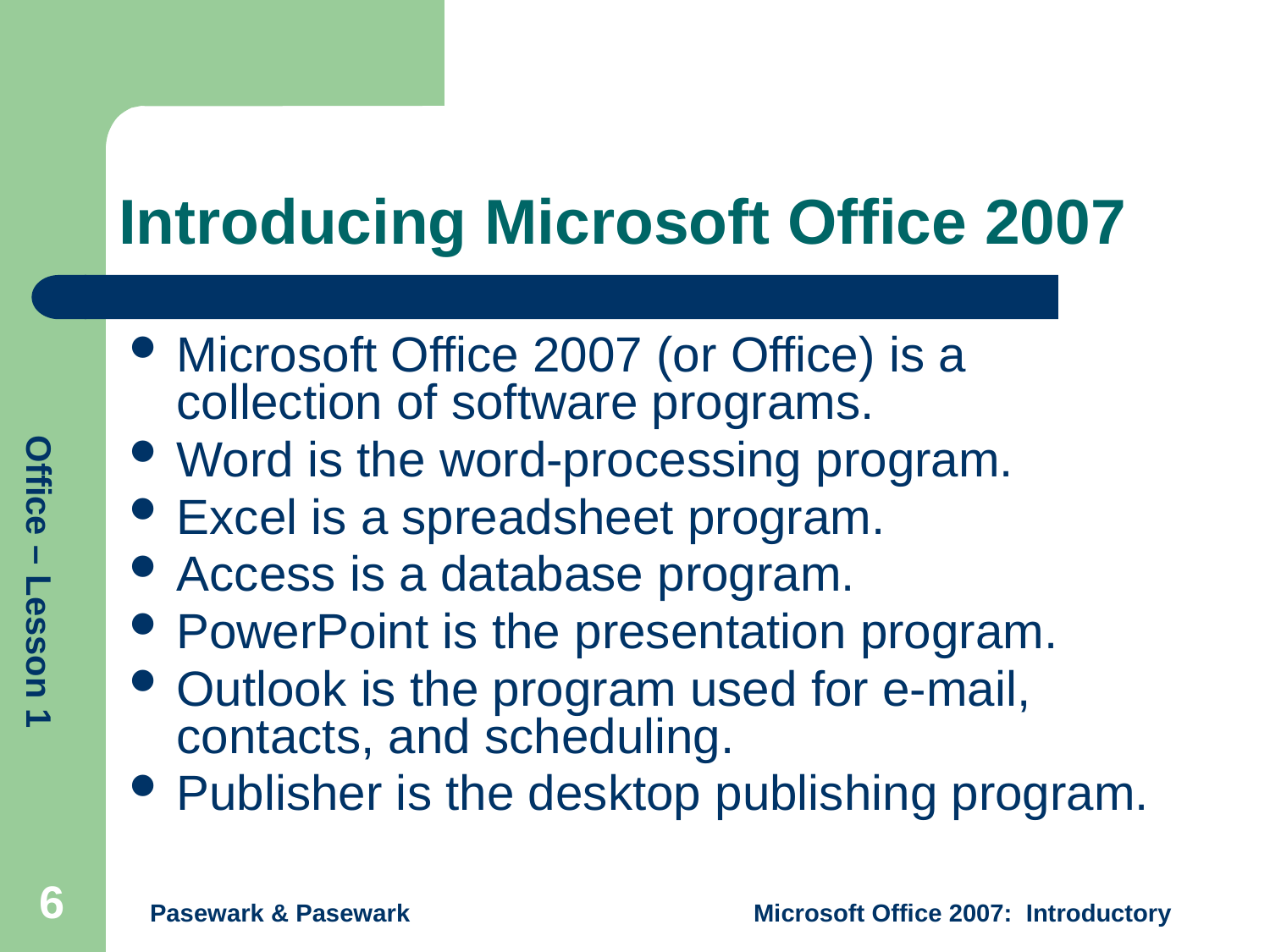

# Introducing Microsoft Office 2007
Microsoft Office 2007 (or Office) is a collection of software programs.
Word is the word-processing program.
Excel is a spreadsheet program.
Access is a database program.
PowerPoint is the presentation program.
Outlook is the program used for e-mail, contacts, and scheduling.
Publisher is the desktop publishing program.

6
Pasewark & Pasewark
Microsoft Office 2007:  Introductory